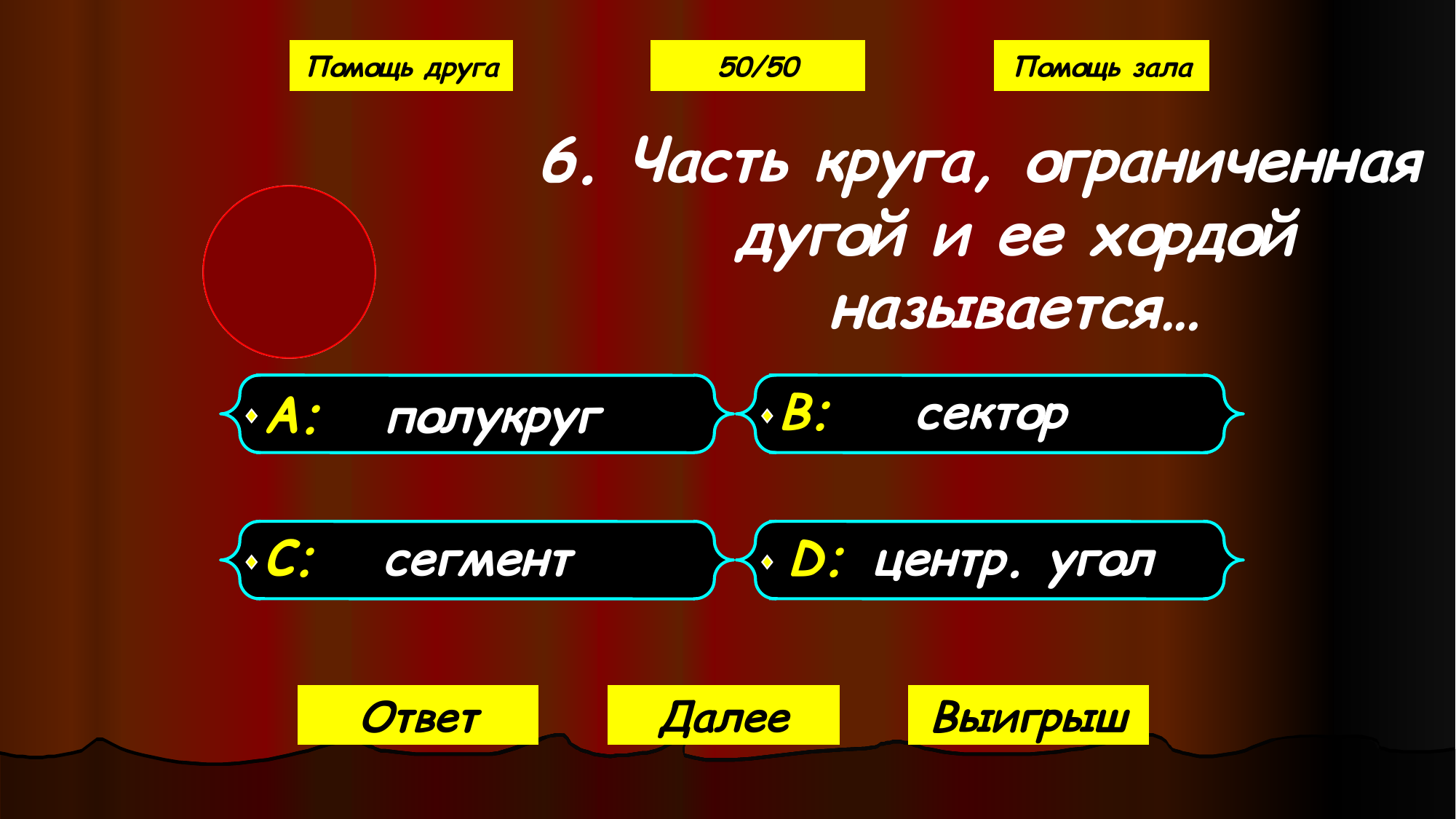

Помощь друга
50/50
Помощь зала
 6. Часть круга, ограниченная дугой и ее хордой называется…

А:   полукруг

В:    сектор

С:      сегмент

D:  центр. угол

Ответ
Далее
Выигрыш